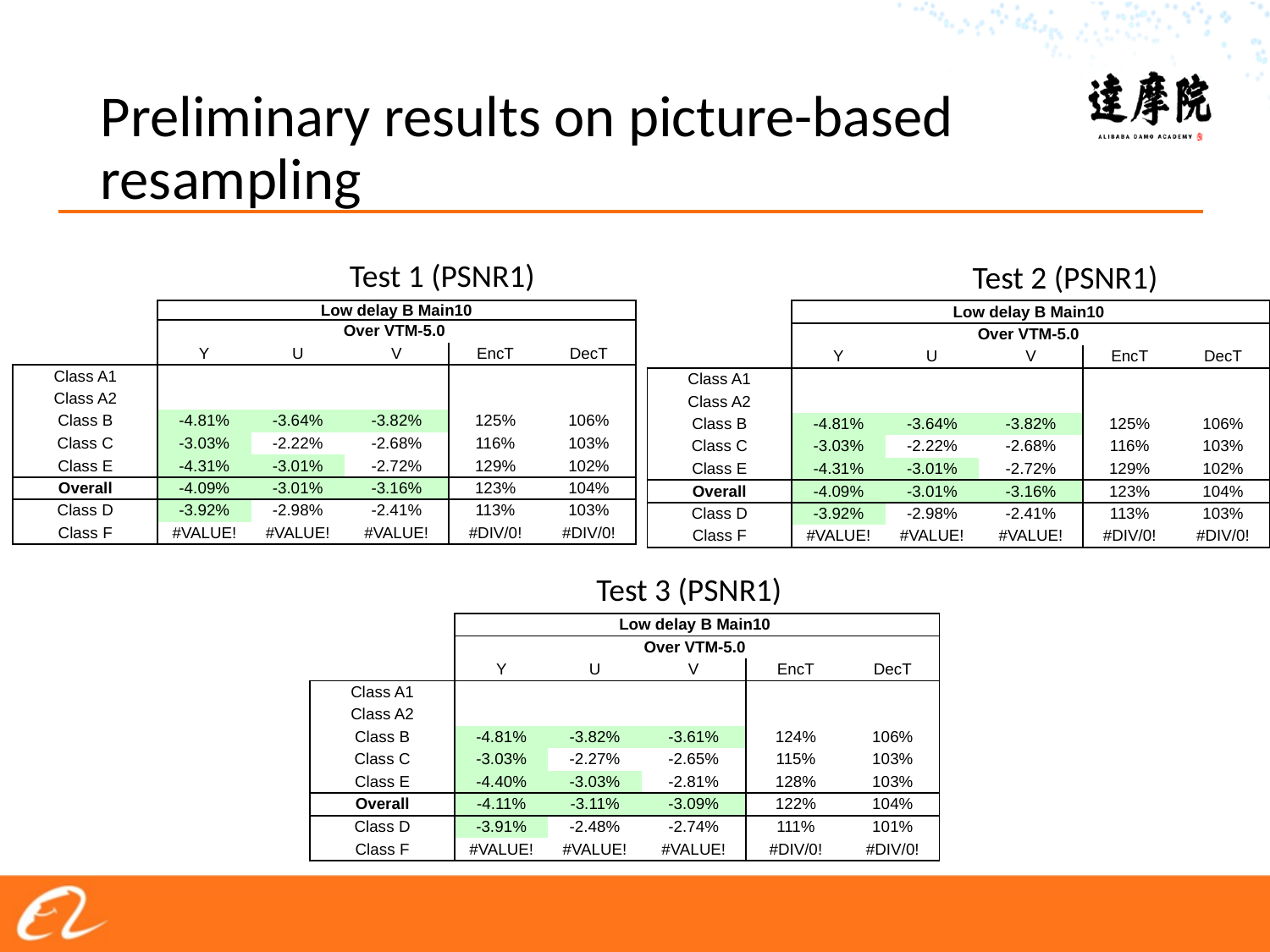

Preliminary results on picture-based resampling
Test 1 (PSNR1)
Test 2 (PSNR1)
|  | Low delay B Main10 |  |  |  |  |
| --- | --- | --- | --- | --- | --- |
|  | Over VTM-5.0 |  |  |  |  |
|  | Y | U | V | EncT | DecT |
| Class A1 |  |  |  |  |  |
| Class A2 |  |  |  |  |  |
| Class B | -4.81% | -3.64% | -3.82% | 125% | 106% |
| Class C | -3.03% | -2.22% | -2.68% | 116% | 103% |
| Class E | -4.31% | -3.01% | -2.72% | 129% | 102% |
| Overall | -4.09% | -3.01% | -3.16% | 123% | 104% |
| Class D | -3.92% | -2.98% | -2.41% | 113% | 103% |
| Class F | #VALUE! | #VALUE! | #VALUE! | #DIV/0! | #DIV/0! |
|  | Low delay B Main10 |  |  |  |  |
| --- | --- | --- | --- | --- | --- |
|  | Over VTM-5.0 |  |  |  |  |
|  | Y | U | V | EncT | DecT |
| Class A1 |  |  |  |  |  |
| Class A2 |  |  |  |  |  |
| Class B | -4.81% | -3.64% | -3.82% | 125% | 106% |
| Class C | -3.03% | -2.22% | -2.68% | 116% | 103% |
| Class E | -4.31% | -3.01% | -2.72% | 129% | 102% |
| Overall | -4.09% | -3.01% | -3.16% | 123% | 104% |
| Class D | -3.92% | -2.98% | -2.41% | 113% | 103% |
| Class F | #VALUE! | #VALUE! | #VALUE! | #DIV/0! | #DIV/0! |
Test 3 (PSNR1)
|  | Low delay B Main10 |  |  |  |  |
| --- | --- | --- | --- | --- | --- |
|  | Over VTM-5.0 |  |  |  |  |
|  | Y | U | V | EncT | DecT |
| Class A1 |  |  |  |  |  |
| Class A2 |  |  |  |  |  |
| Class B | -4.81% | -3.82% | -3.61% | 124% | 106% |
| Class C | -3.03% | -2.27% | -2.65% | 115% | 103% |
| Class E | -4.40% | -3.03% | -2.81% | 128% | 103% |
| Overall | -4.11% | -3.11% | -3.09% | 122% | 104% |
| Class D | -3.91% | -2.48% | -2.74% | 111% | 101% |
| Class F | #VALUE! | #VALUE! | #VALUE! | #DIV/0! | #DIV/0! |